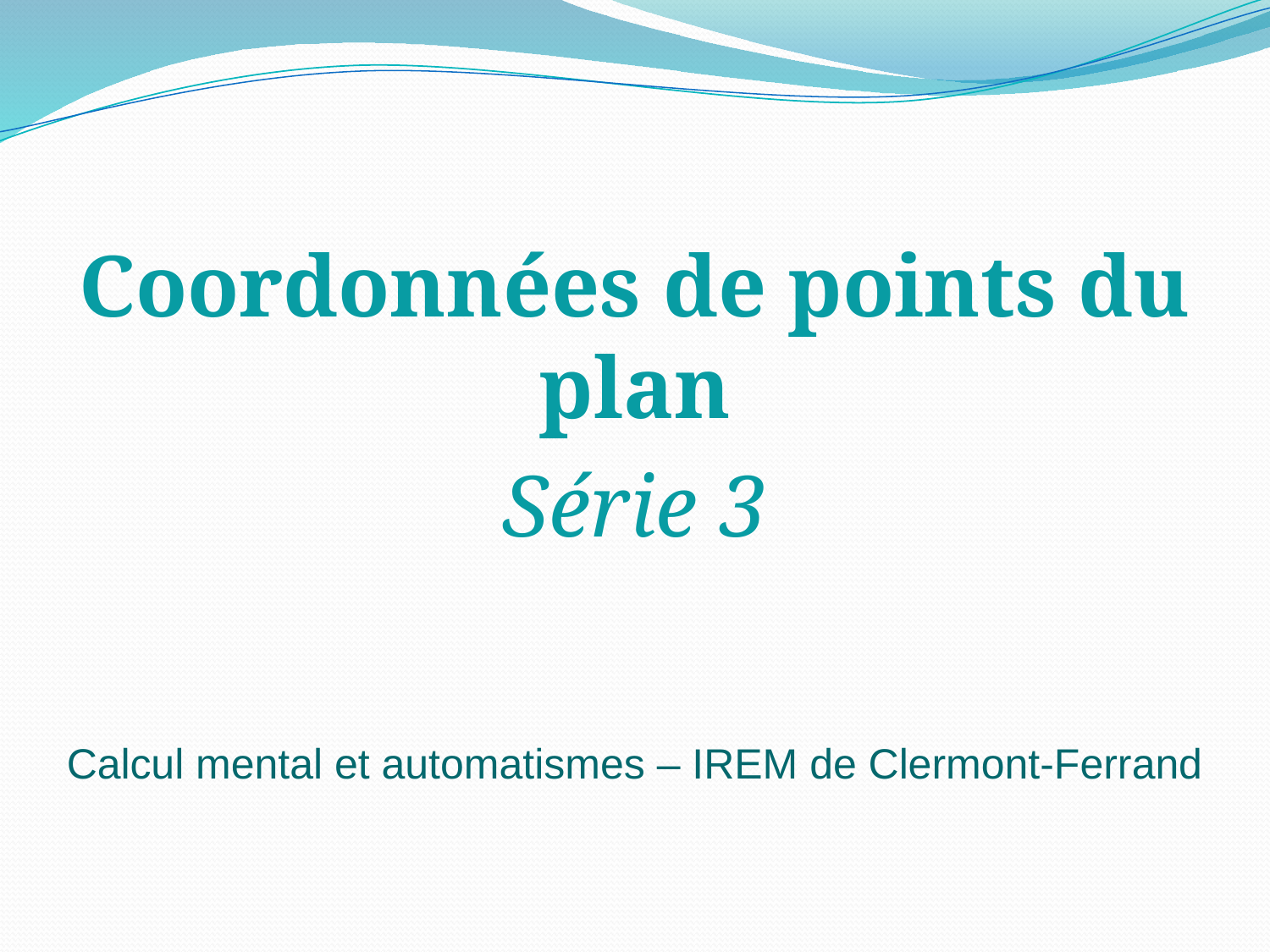

Coordonnées de points du plan
Série 3

Calcul mental et automatismes – IREM de Clermont-Ferrand